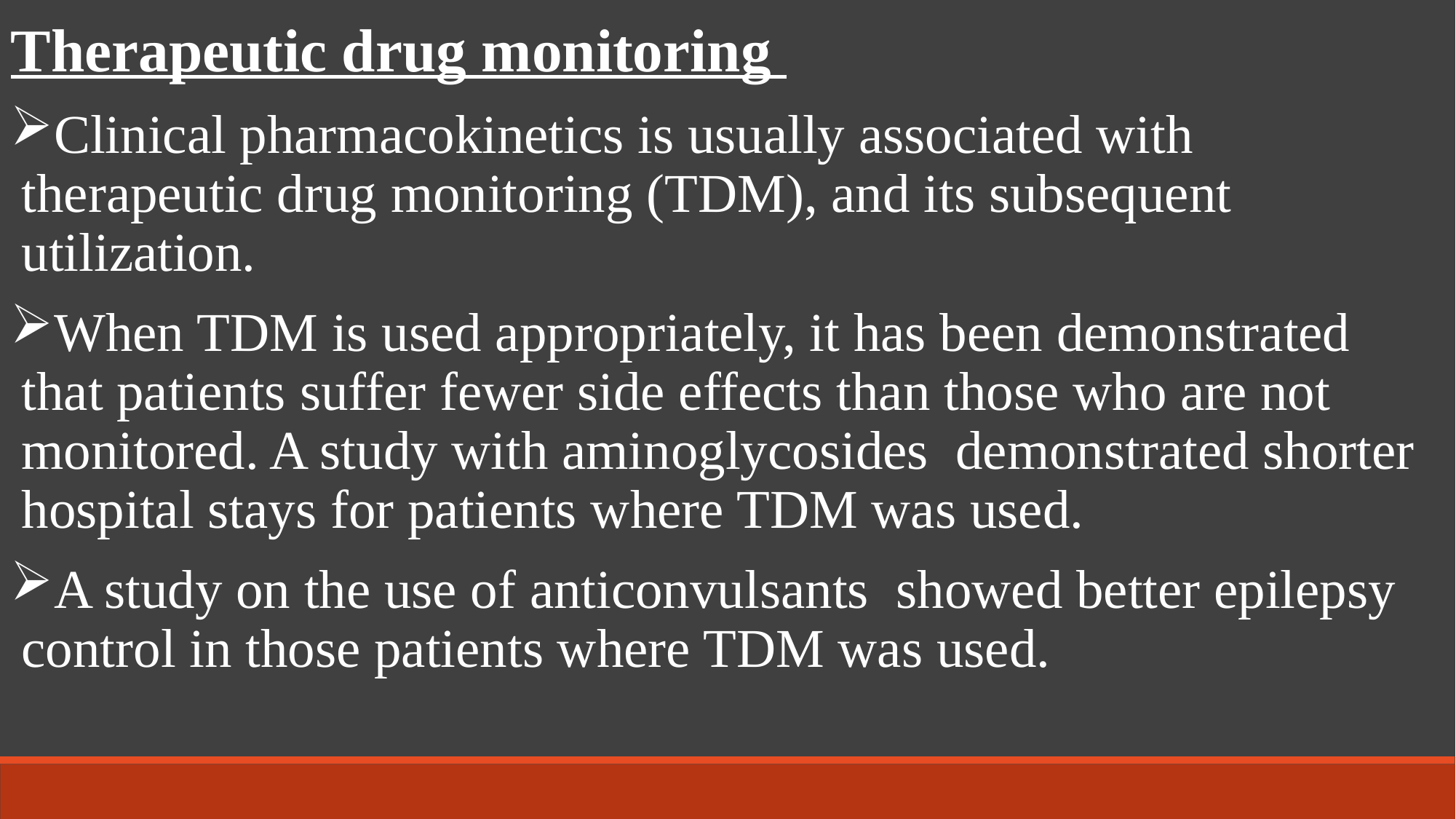

Therapeutic drug monitoring
Clinical pharmacokinetics is usually associated with therapeutic drug monitoring (TDM), and its subsequent utilization.
When TDM is used appropriately, it has been demonstrated that patients suffer fewer side effects than those who are not monitored. A study with aminoglycosides  demonstrated shorter hospital stays for patients where TDM was used.
A study on the use of anticonvulsants  showed better epilepsy control in those patients where TDM was used.